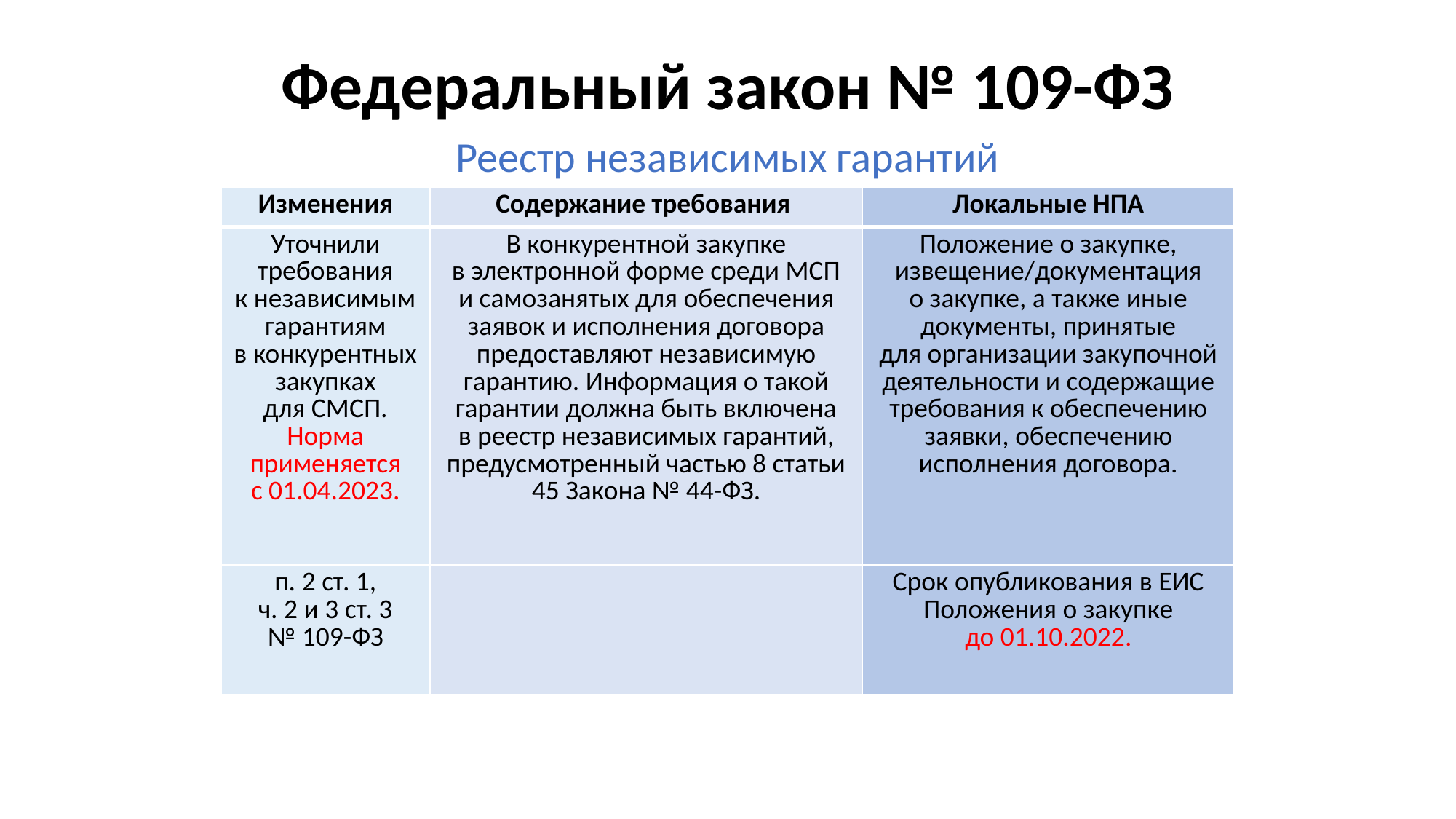

# Федеральный закон № 109-ФЗ
Реестр независимых гарантий
| Изменения | Содержание требования | Локальные НПА |
| --- | --- | --- |
| Уточнили требования к независимым гарантиям в конкурентных закупках для СМСП. Норма применяется с 01.04.2023. | В конкурентной закупке в электронной форме среди МСП и самозанятых для обеспечения заявок и исполнения договора предоставляют независимую гарантию. Информация о такой гарантии должна быть включена в реестр независимых гарантий, предусмотренный частью 8 статьи 45 Закона № 44-ФЗ. | Положение о закупке, извещение/документация о закупке, а также иные документы, принятые для организации закупочной деятельности и содержащие требования к обеспечению заявки, обеспечению исполнения договора. |
| п. 2 ст. 1, ч. 2 и 3 ст. 3 № 109-ФЗ |  | Срок опубликования в ЕИС Положения о закупке до 01.10.2022. |